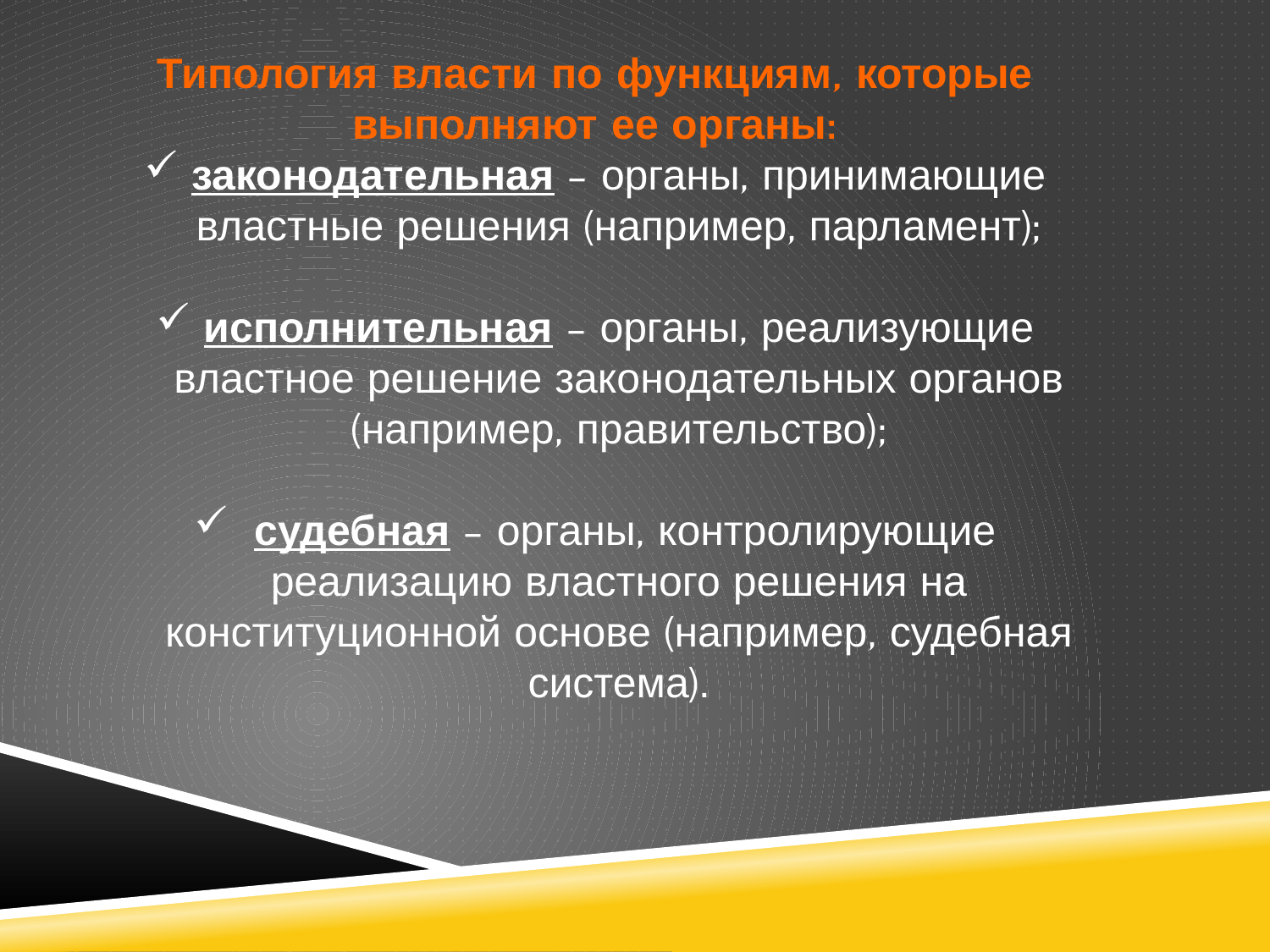

Типология власти по функциям, которые выполняют ее органы:
законодательная – органы, принимающие властные решения (например, парламент);

исполнительная – органы, реализующие властное решение законодательных органов (например, правительство);

 судебная – органы, контролирующие реализацию властного решения на конституционной основе (например, судебная система).